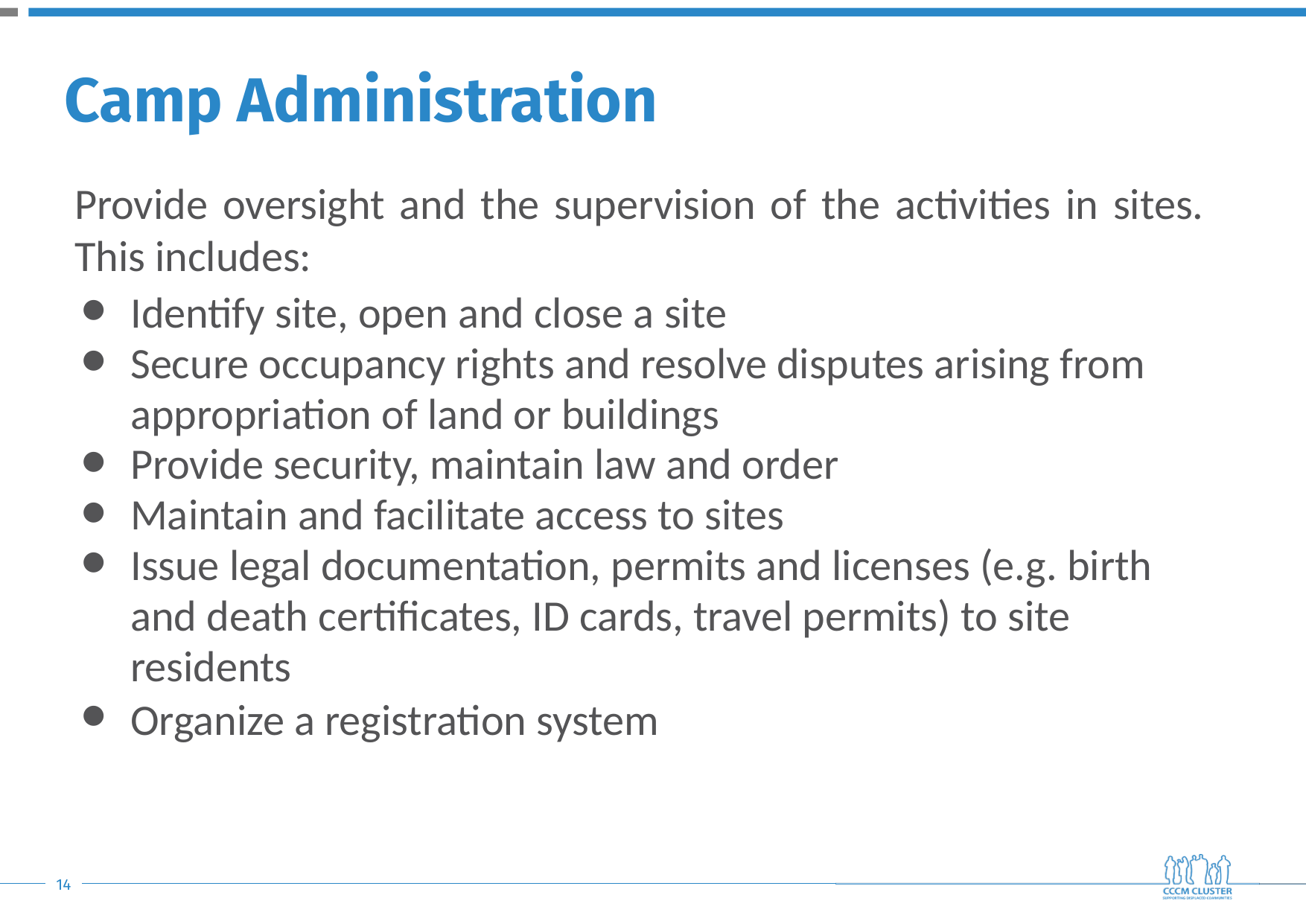

# Camp Administration
Provide oversight and the supervision of the activities in sites. This includes:
Identify site, open and close a site
Secure occupancy rights and resolve disputes arising from appropriation of land or buildings
Provide security, maintain law and order
Maintain and facilitate access to sites
Issue legal documentation, permits and licenses (e.g. birth and death certificates, ID cards, travel permits) to site residents
Organize a registration system